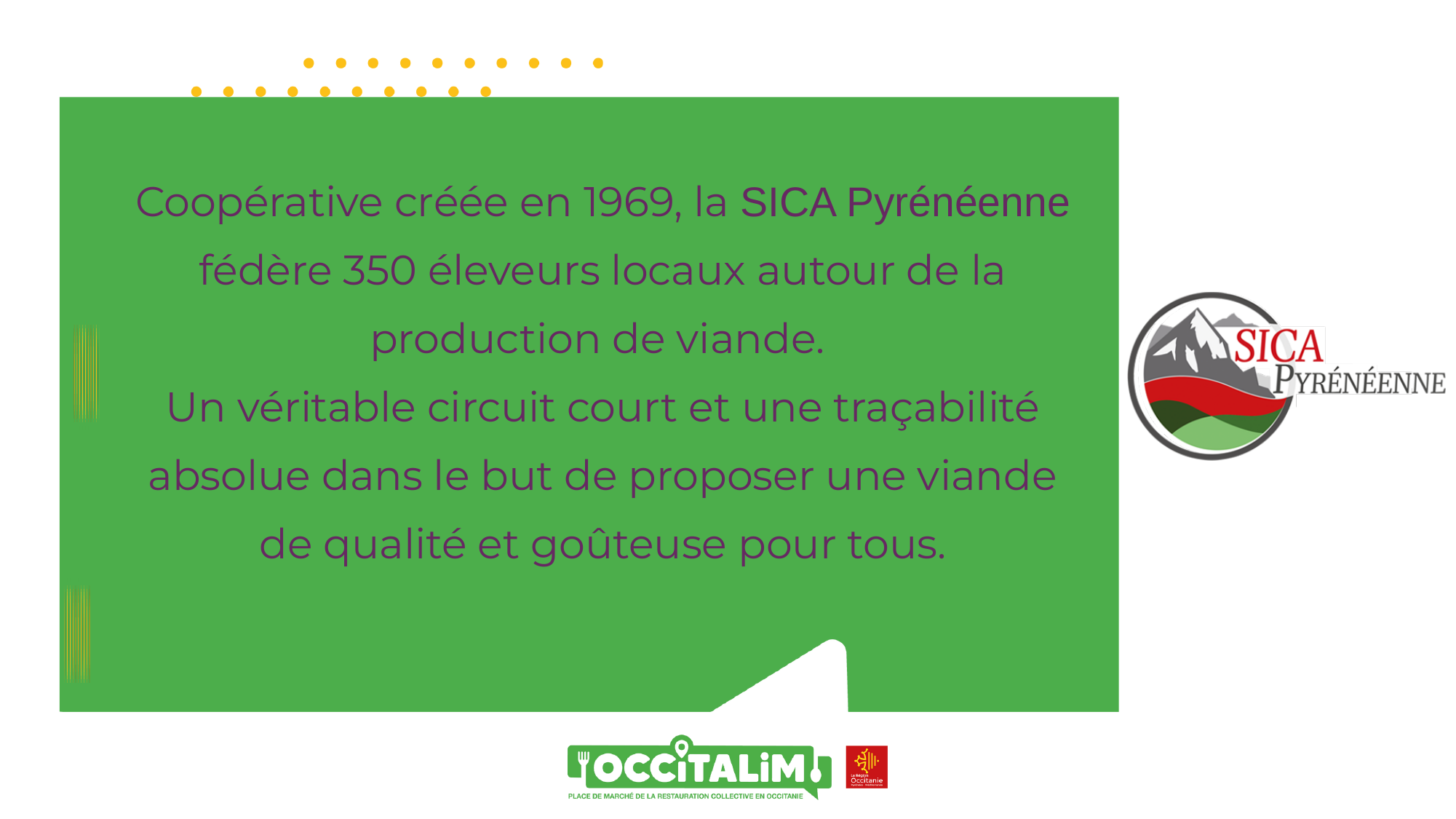

Coopérative créée en 1969, la SICA Pyrénéenne fédère 350 éleveurs locaux autour de la production de viande.
Un véritable circuit court et une traçabilité absolue dans le but de proposer une viande de qualité et goûteuse pour tous.